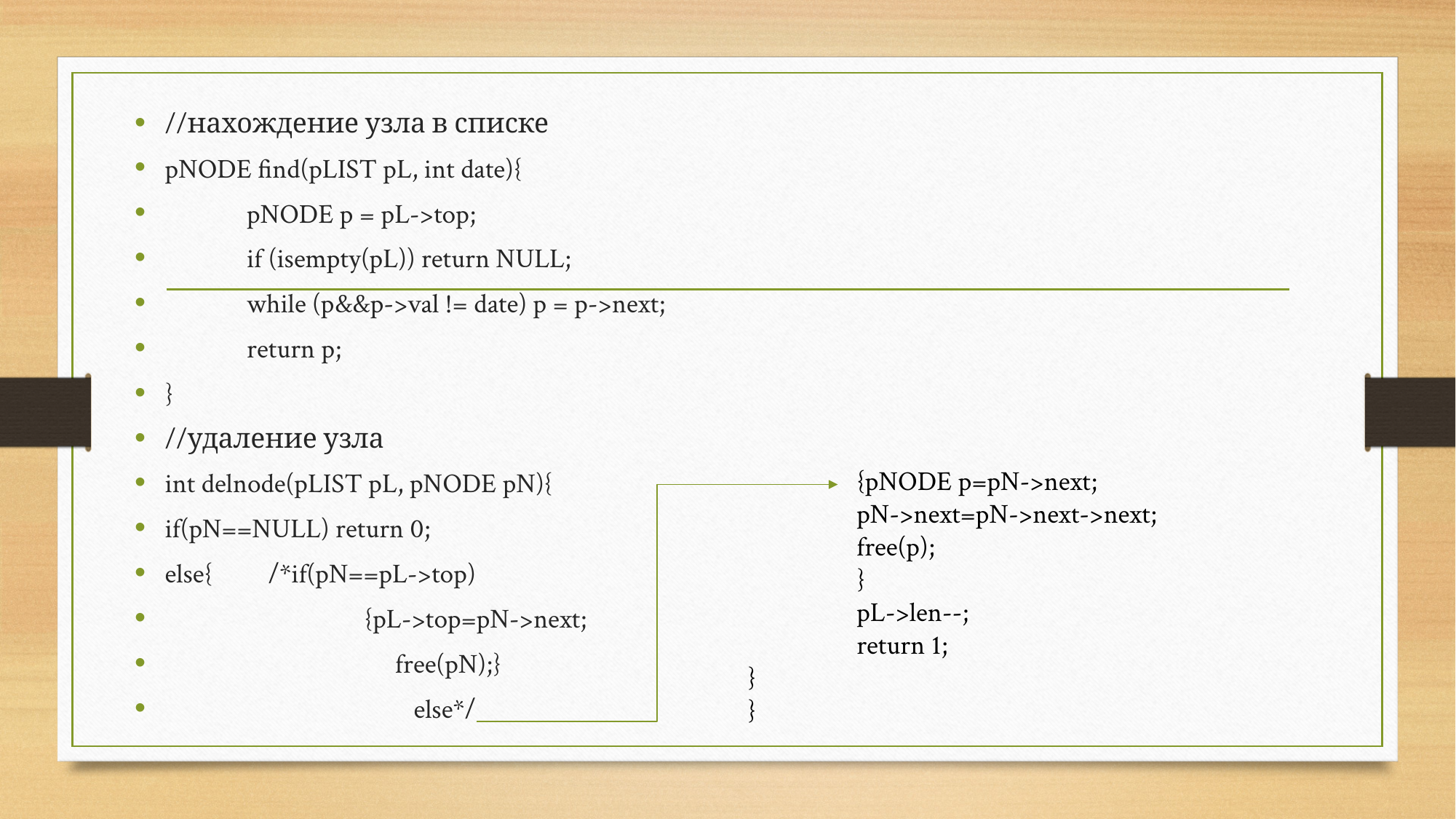

//нахождение узла в списке
pNODE find(pLIST pL, int date){
	pNODE p = pL->top;
	if (isempty(pL)) return NULL;
	while (p&&p->val != date) p = p->next;
	return p;
}
//удаление узла
int delnode(pLIST pL, pNODE pN){
if(pN==NULL) return 0;
else{         /*if(pN==pL->top)
	                   {pL->top=pN->next;
	                        free(pN);}
	                           else*/
	{pNODE p=pN->next;
	pN->next=pN->next->next;
	free(p);
	}
	pL->len--;
	return 1;
}
}